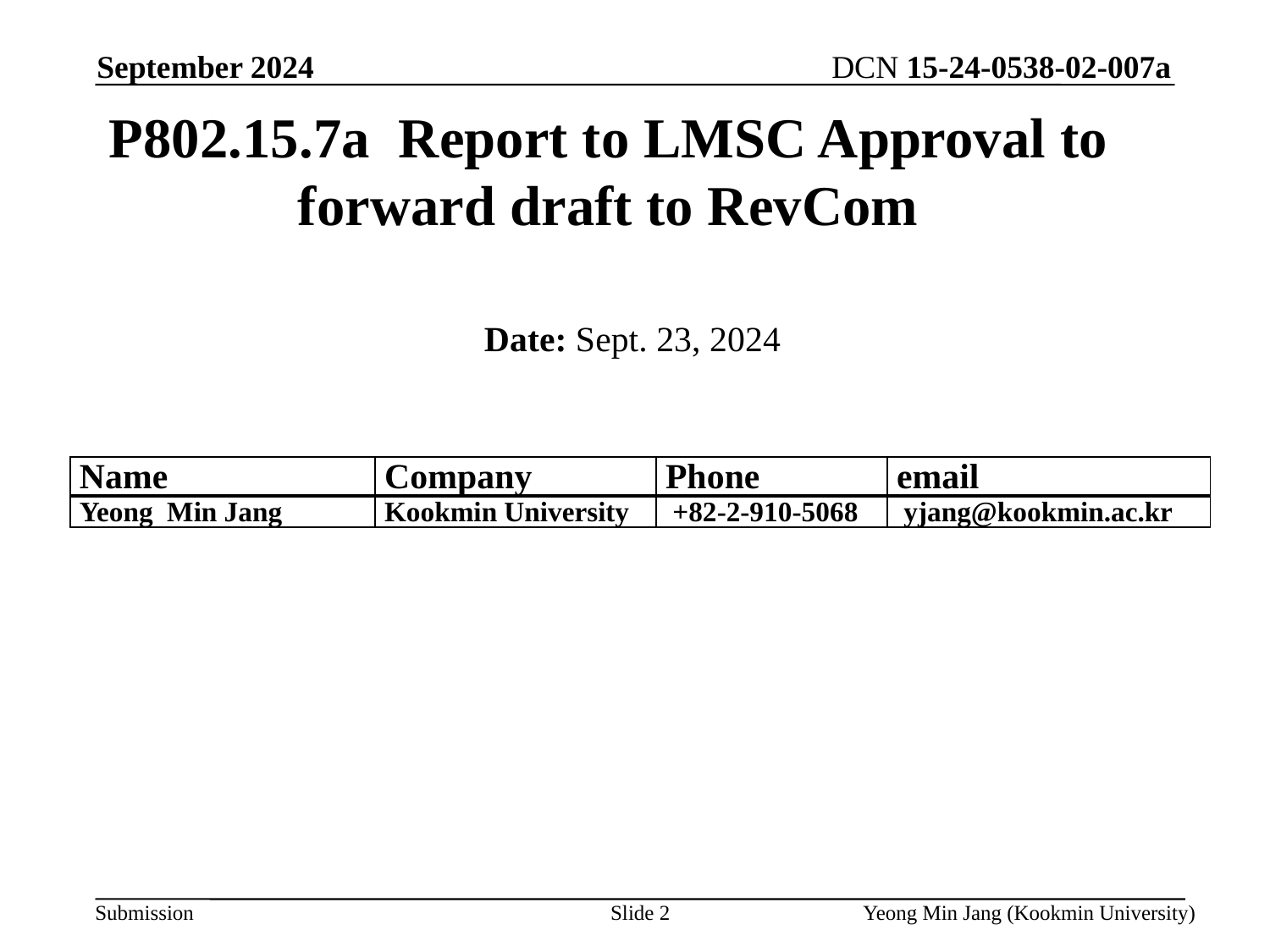

September 2024
P802.15.7a  Report to LMSC Approval to forward draft to RevCom
Date: Sept. 23, 2024
| Name | Company | Phone | email |
| --- | --- | --- | --- |
| Yeong Min Jang | Kookmin University | +82-2-910-5068 | yjang@kookmin.ac.kr |
Slide 2
Yeong Min Jang (Kookmin University)